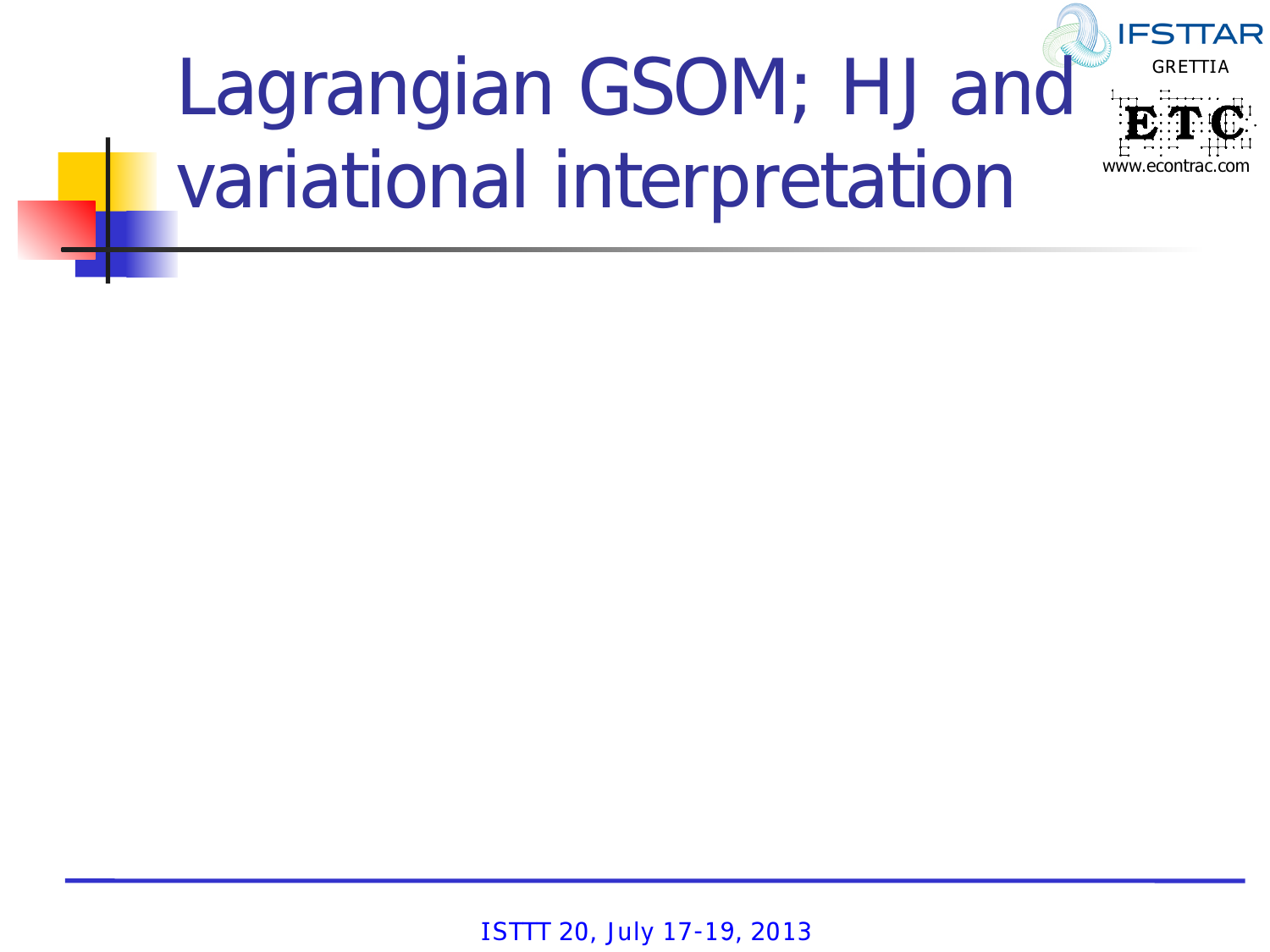

# Lagrangian GSOM; HJ and variational interpretation

ISTTT 20, July 17-19, 2013